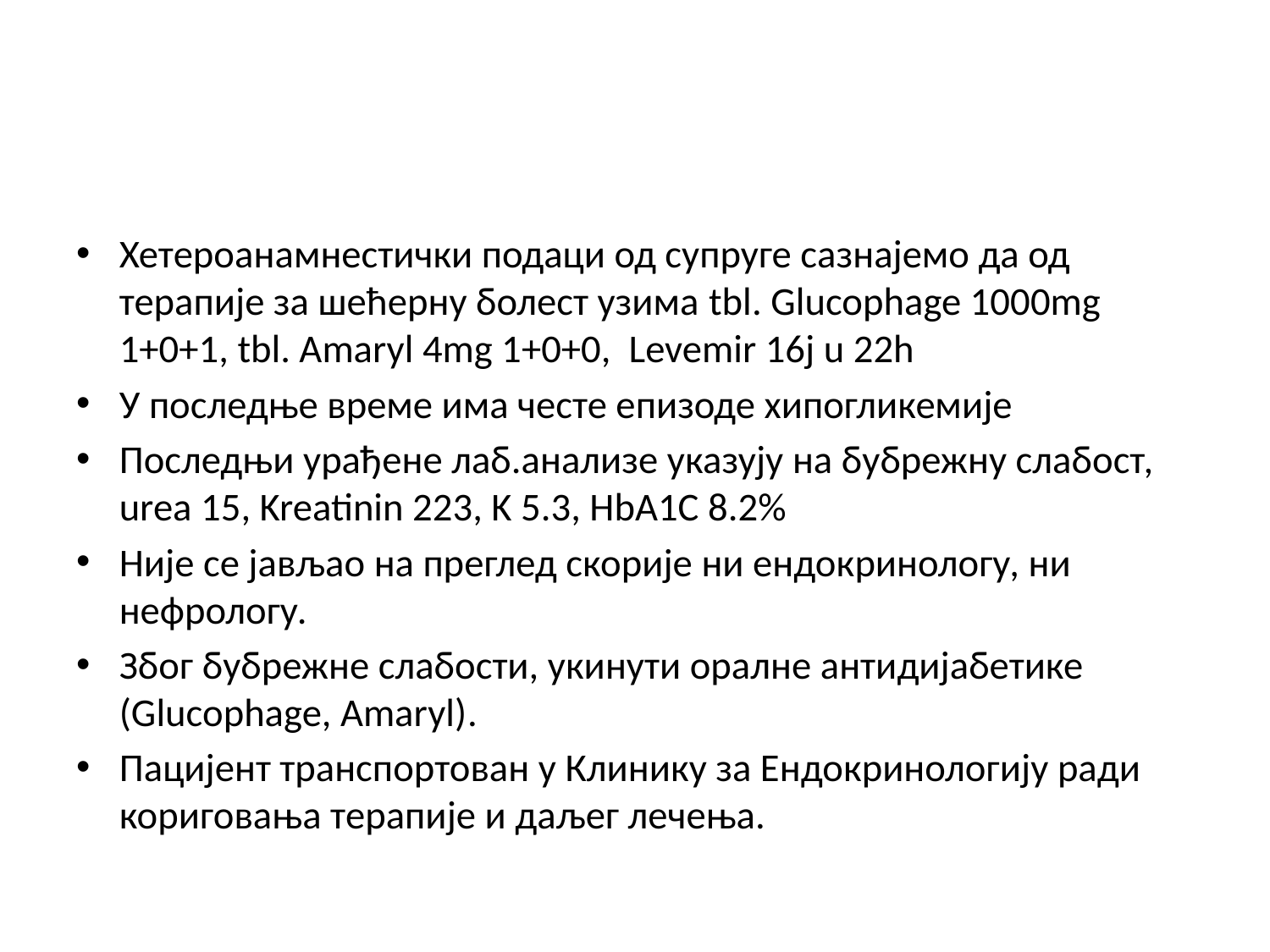

#
Хетероанамнестички подаци од супруге сазнајемо да од терапије за шећерну болест узима tbl. Glucophage 1000mg 1+0+1, tbl. Amaryl 4mg 1+0+0,  Levemir 16j u 22h
У последње време има честе епизоде хипогликемије
Последњи урађене лаб.анализе указују на бубрежну слабост, urea 15, Kreatinin 223, K 5.3, HbA1C 8.2%
Није се јављао на преглед скорије ни ендокринологу, ни нефрологу.
Због бубрежне слабости, укинути оралне антидијабетике (Glucophage, Amaryl).
Пацијент транспортован у Клинику за Ендокринологију ради кориговања терапије и даљег лечења.